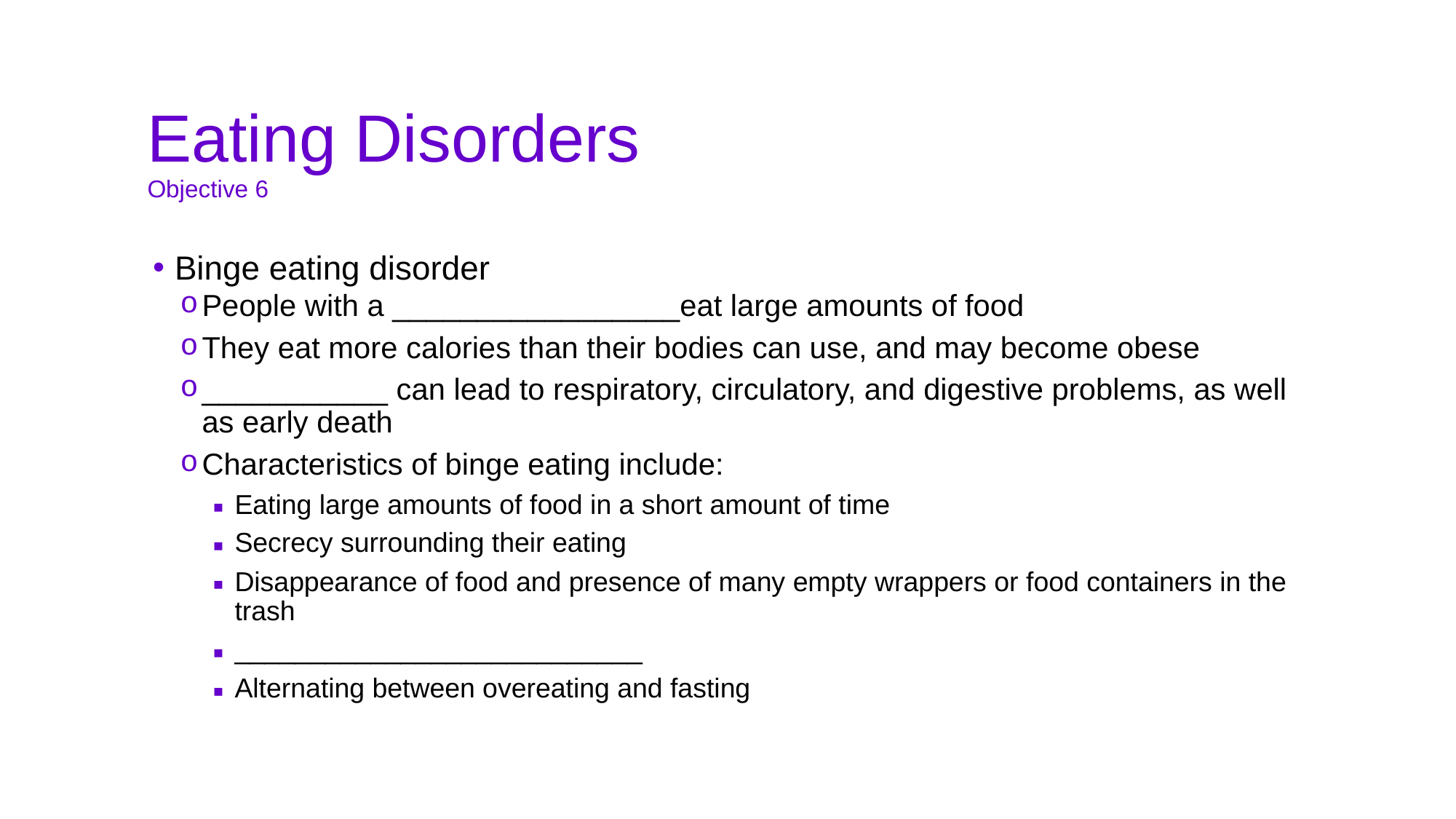

# Eating Disorders Objective 6
Binge eating disorder
People with a _________________eat large amounts of food
They eat more calories than their bodies can use, and may become obese
___________ can lead to respiratory, circulatory, and digestive problems, as well as early death
Characteristics of binge eating include:
Eating large amounts of food in a short amount of time
Secrecy surrounding their eating
Disappearance of food and presence of many empty wrappers or food containers in the trash
___________________________
Alternating between overeating and fasting